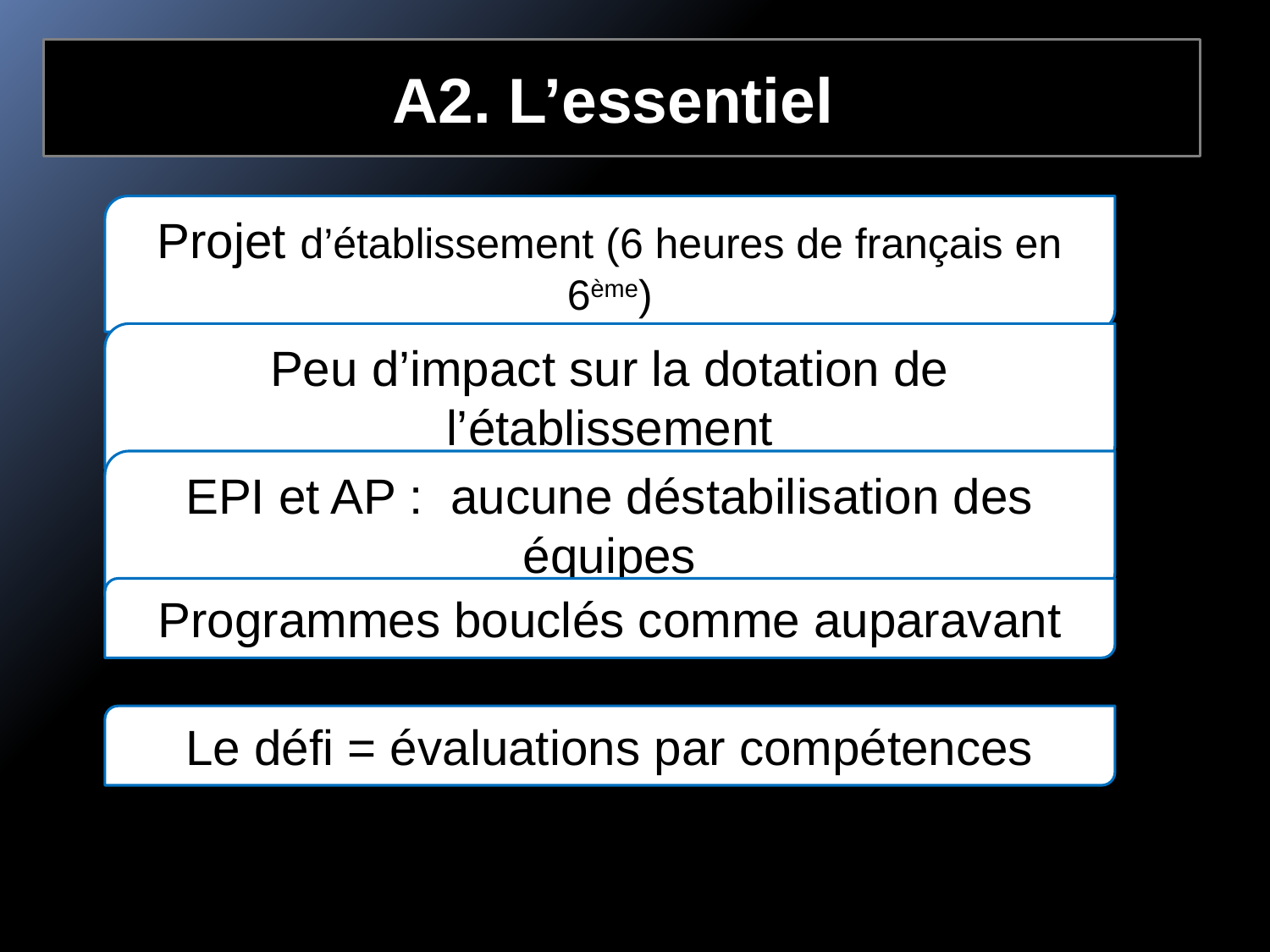

A2. L’essentiel

Projet d’établissement (6 heures de français en 6ème)
Peu d’impact sur la dotation de l’établissement
EPI et AP :  aucune déstabilisation des équipes
Programmes bouclés comme auparavant
Le défi = évaluations par compétences